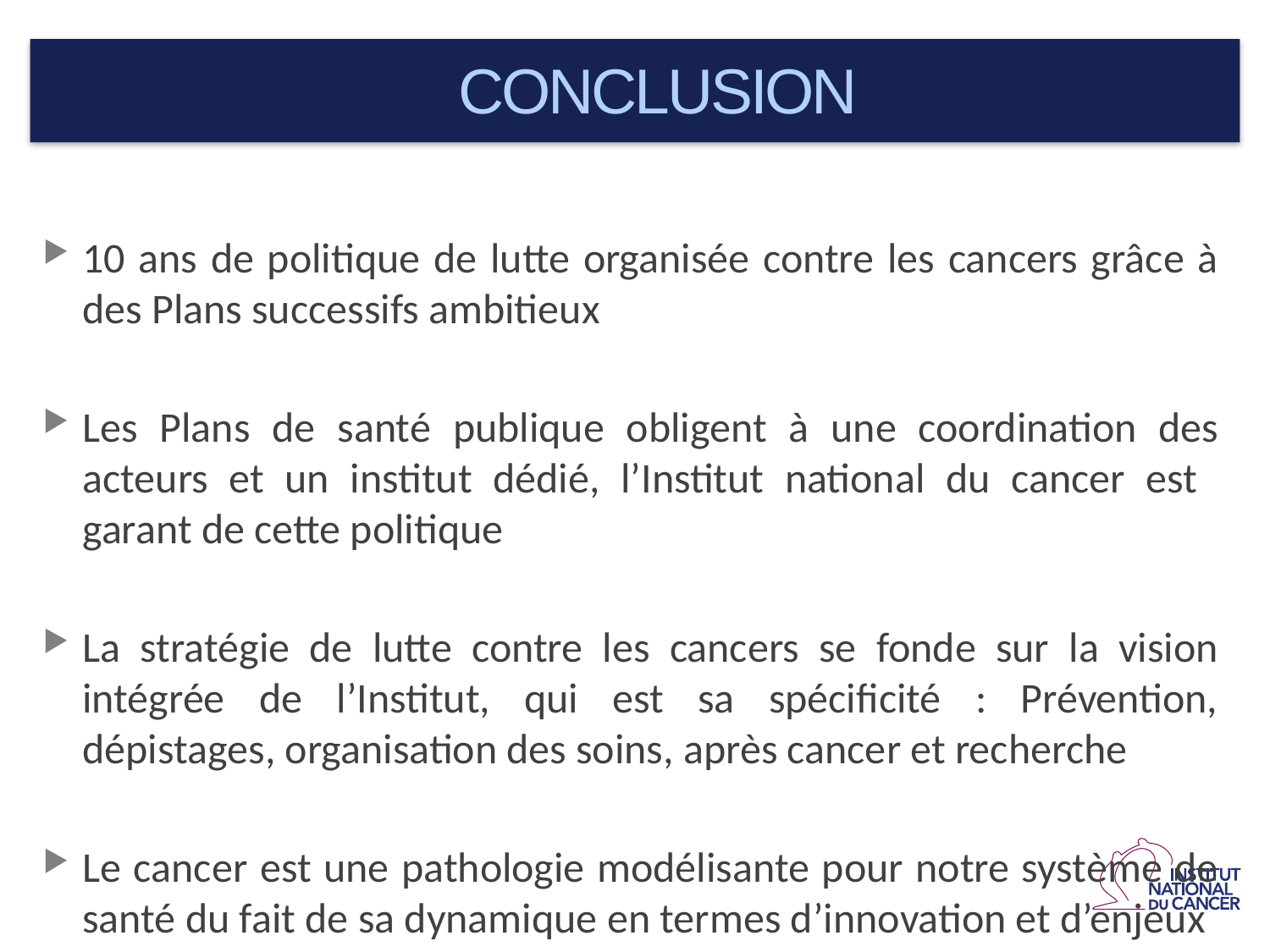

CONCLUSION
10 ans de politique de lutte organisée contre les cancers grâce à des Plans successifs ambitieux

Les Plans de santé publique obligent à une coordination des acteurs et un institut dédié, l’Institut national du cancer est  garant de cette politique

La stratégie de lutte contre les cancers se fonde sur la vision intégrée de l’Institut, qui est sa spécificité : Prévention, dépistages, organisation des soins, après cancer et recherche

Le cancer est une pathologie modélisante pour notre système de santé du fait de sa dynamique en termes d’innovation et d’enjeux